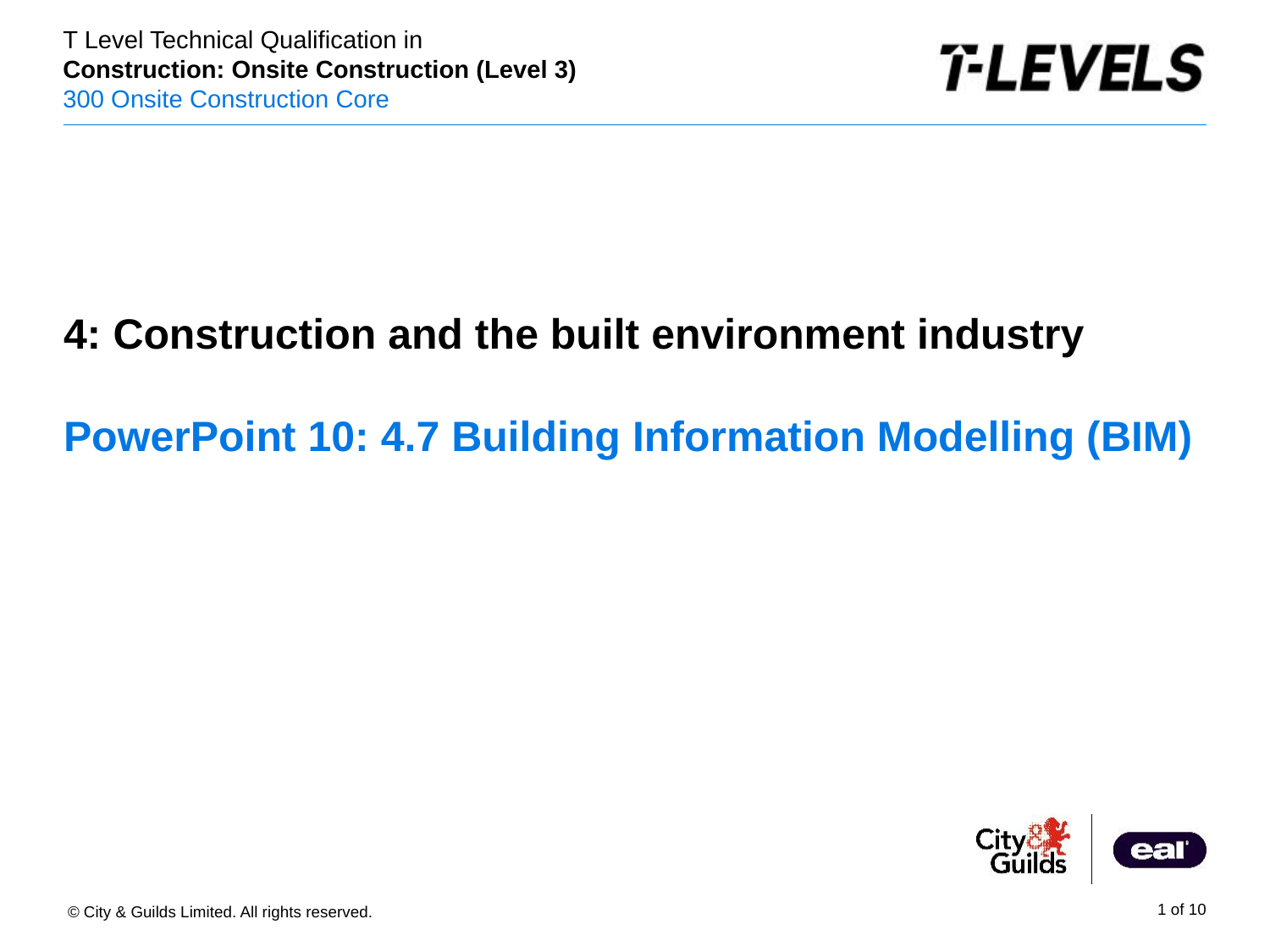

4: Construction and the built environment industry
# PowerPoint 10: 4.7 Building Information Modelling (BIM)